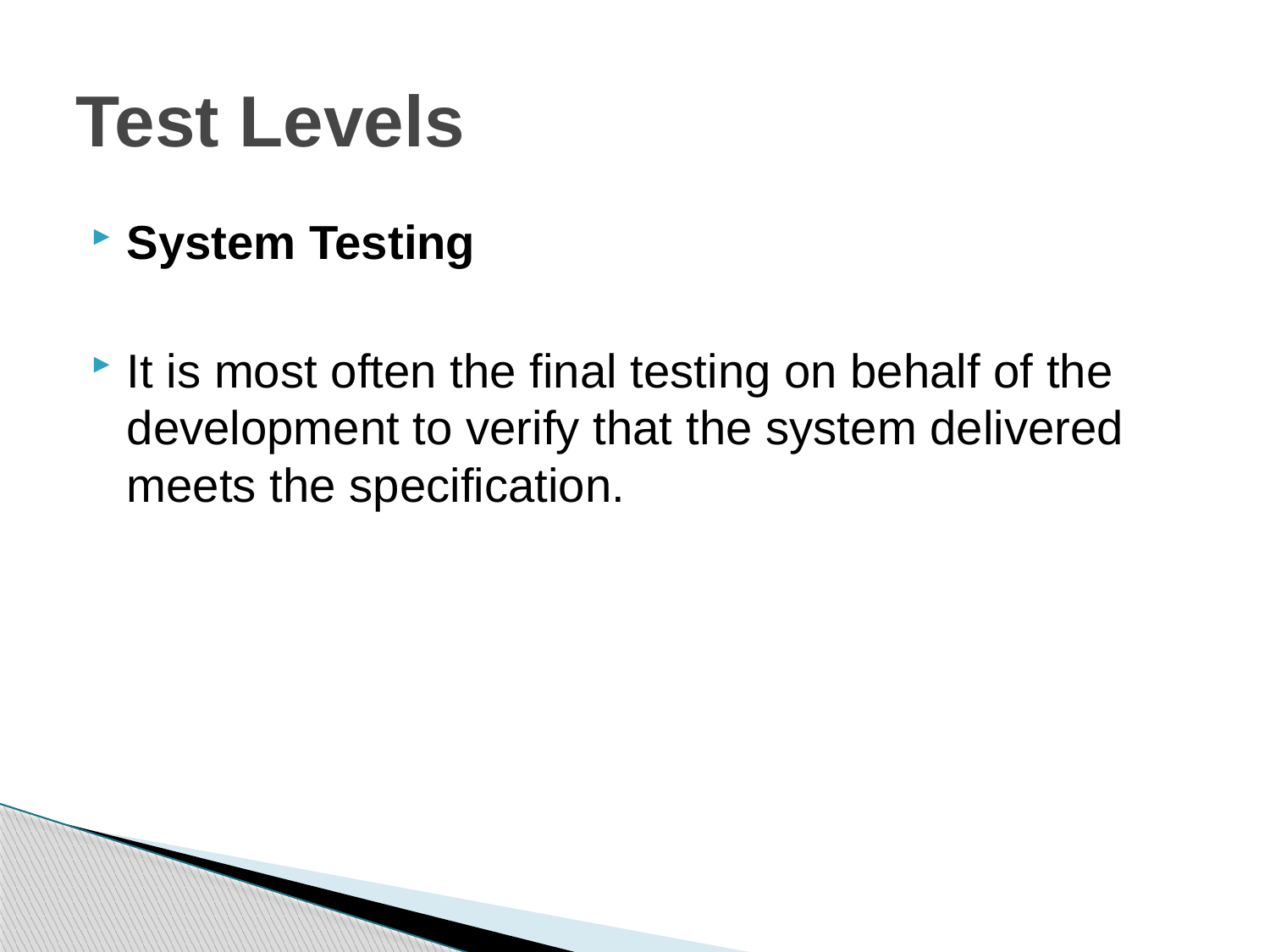

# Test Levels
System Testing

It is most often the final testing on behalf of the development to verify that the system delivered meets the specification.